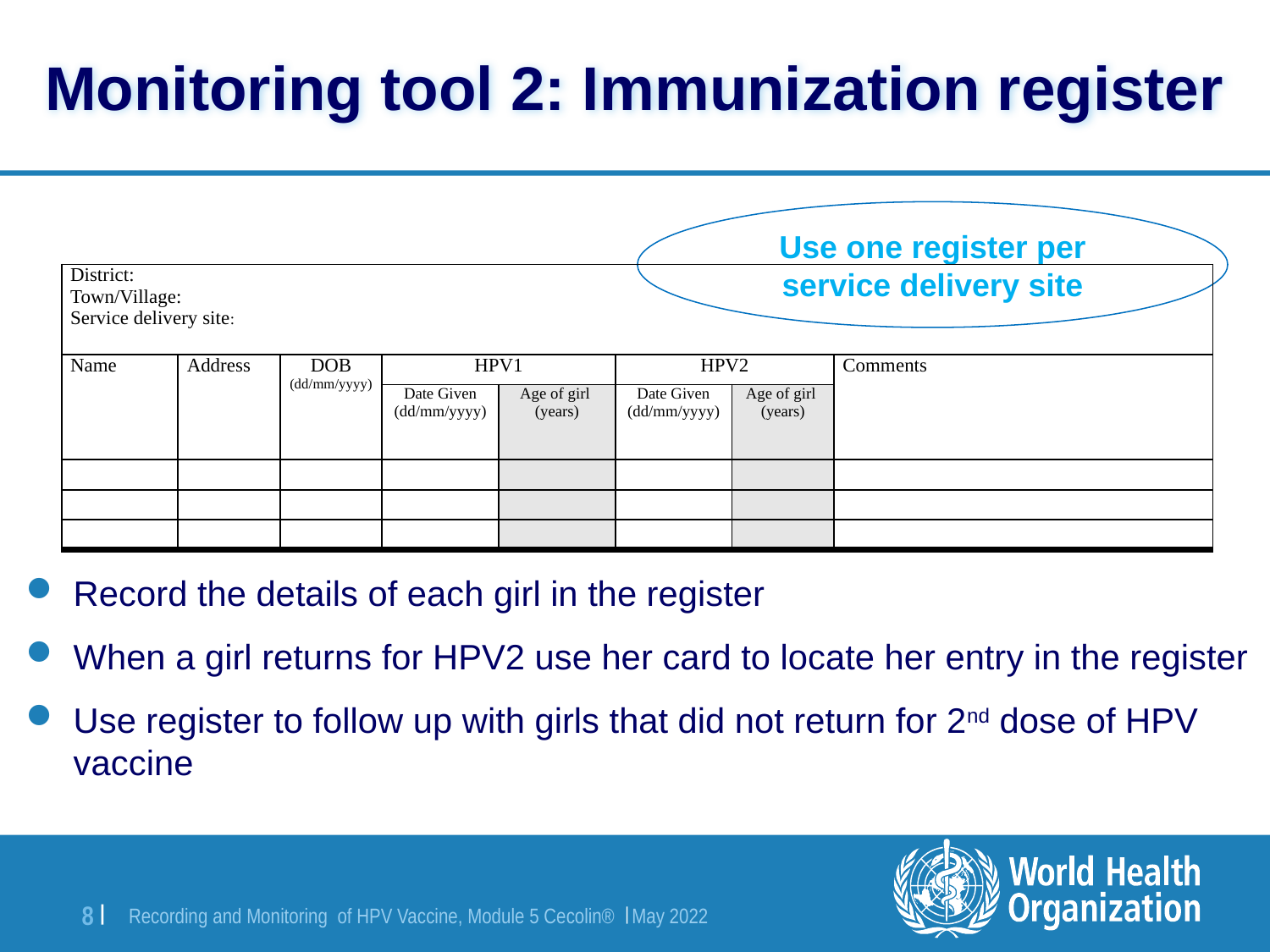

Monitoring tool 2: Immunization register
Use one register per service delivery site
| District: Town/Village: Service delivery site: |  |  |  |  |  |  |  |
| --- | --- | --- | --- | --- | --- | --- | --- |
| Name | Address | DOB (dd/mm/yyyy) | HPV1 |  | HPV2 |  | Comments |
|  |  |  | Date Given (dd/mm/yyyy) | Age of girl (years) | Date Given (dd/mm/yyyy) | Age of girl (years) |  |
|  |  |  |  |  |  |  |  |
|  |  |  |  |  |  |  |  |
|  |  |  |  |  |  |  |  |

Record the details of each girl in the register
When a girl returns for HPV2 use her card to locate her entry in the register
Use register to follow up with girls that did not return for 2nd dose of HPV vaccine